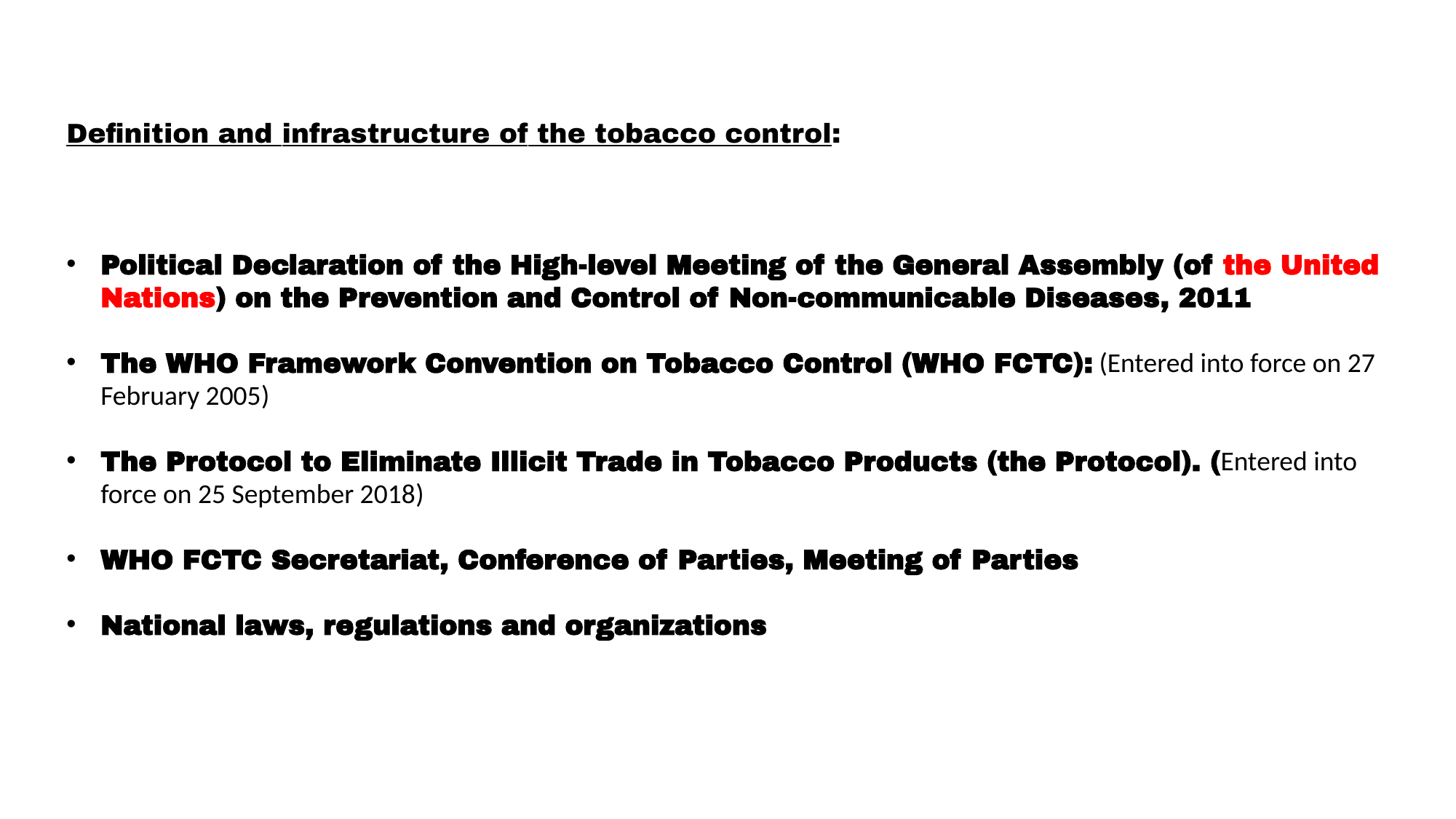

Definition and infrastructure of the tobacco control:

Political Declaration of the High-level Meeting of the General Assembly (of the United Nations) on the Prevention and Control of Non-communicable Diseases, 2011

The WHO Framework Convention on Tobacco Control (WHO FCTC): (Entered into force on 27 February 2005)

The Protocol to Eliminate Illicit Trade in Tobacco Products (the Protocol). (Entered into force on 25 September 2018)

WHO FCTC Secretariat, Conference of Parties, Meeting of Parties

National laws, regulations and organizations